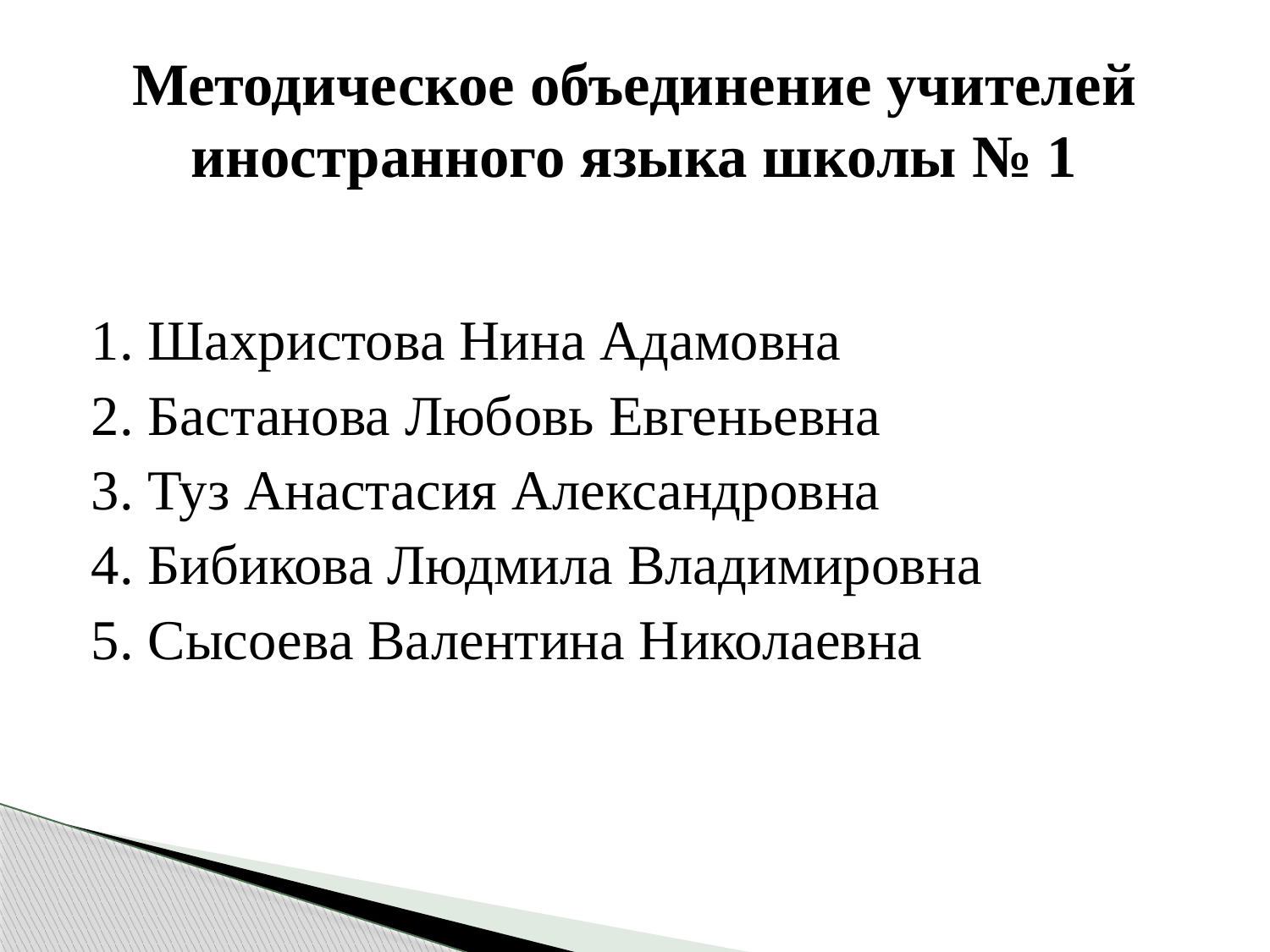

# Методическое объединение учителей иностранного языка школы № 1
1. Шахристова Нина Адамовна
2. Бастанова Любовь Евгеньевна
3. Туз Анастасия Александровна
4. Бибикова Людмила Владимировна
5. Сысоева Валентина Николаевна